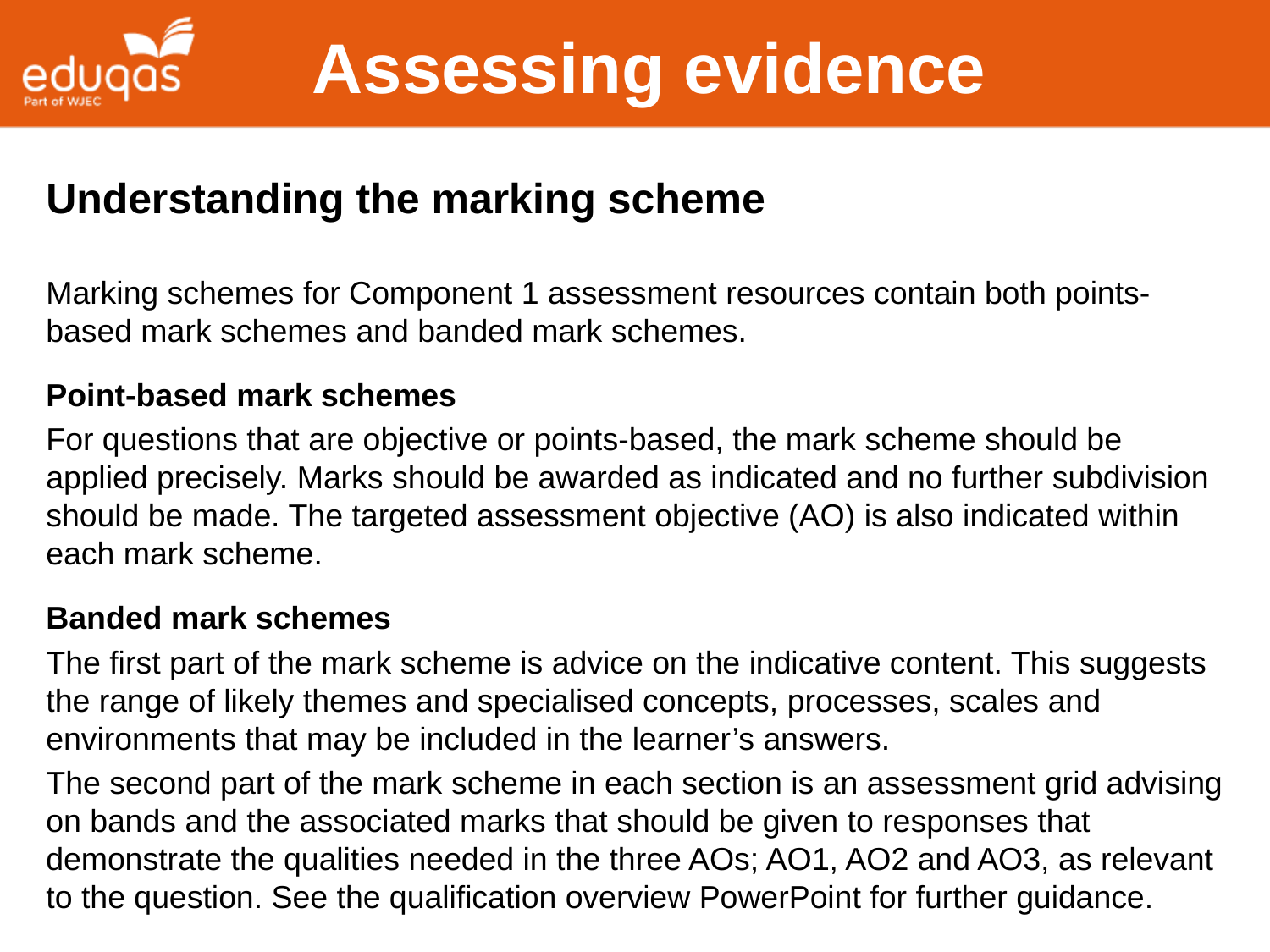

Assessing evidence
Understanding the marking scheme

Marking schemes for Component 1 assessment resources contain both points-based mark schemes and banded mark schemes.

Point-based mark schemes
For questions that are objective or points-based, the mark scheme should be applied precisely. Marks should be awarded as indicated and no further subdivision should be made. The targeted assessment objective (AO) is also indicated within each mark scheme.

Banded mark schemes
The first part of the mark scheme is advice on the indicative content. This suggests the range of likely themes and specialised concepts, processes, scales and environments that may be included in the learner’s answers.
The second part of the mark scheme in each section is an assessment grid advising on bands and the associated marks that should be given to responses that demonstrate the qualities needed in the three AOs; AO1, AO2 and AO3, as relevant to the question. See the qualification overview PowerPoint for further guidance.